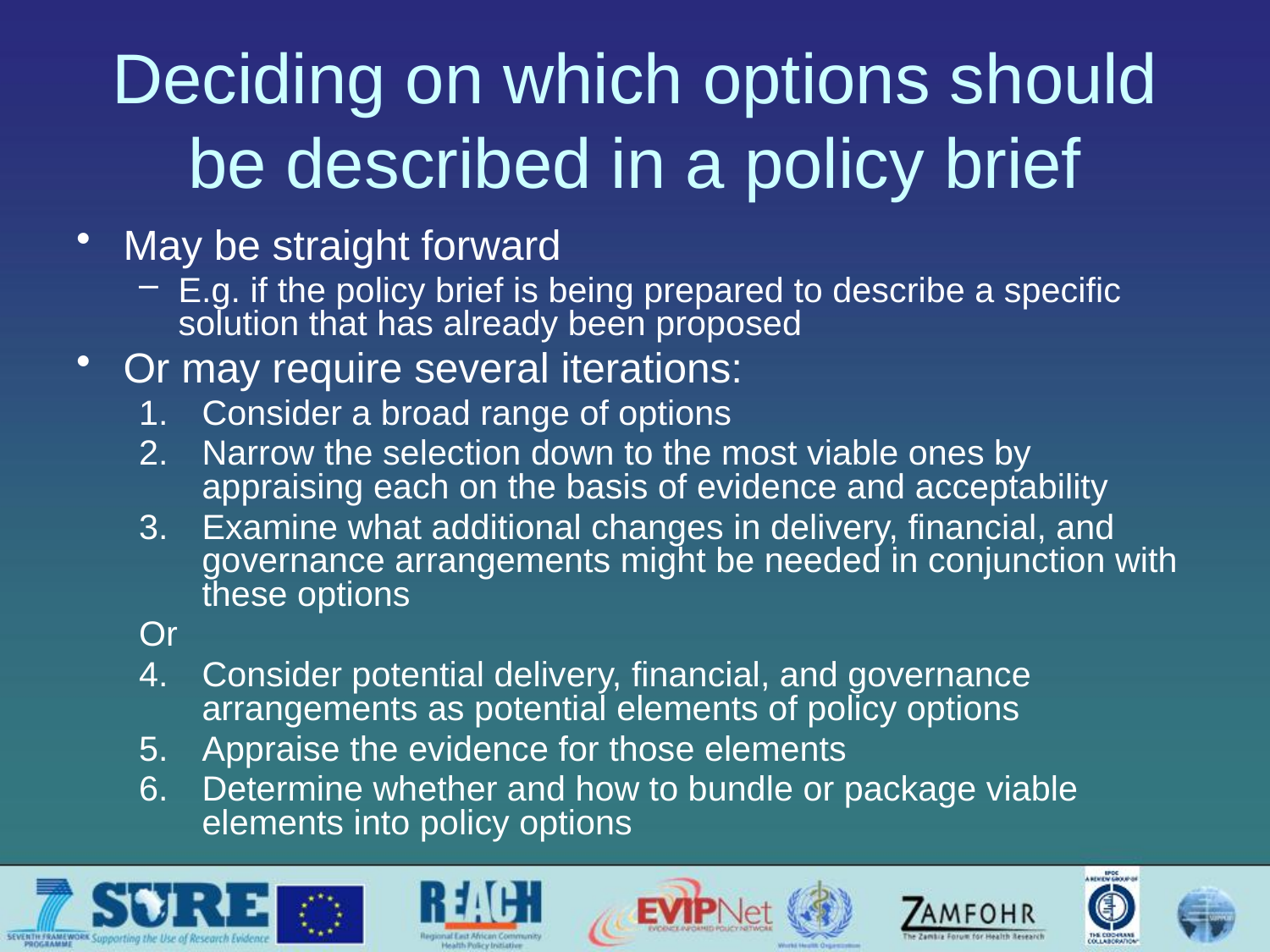

# Deciding on which options should be described in a policy brief
May be straight forward
E.g. if the policy brief is being prepared to describe a specific solution that has already been proposed
Or may require several iterations:
Consider a broad range of options
Narrow the selection down to the most viable ones by appraising each on the basis of evidence and acceptability
Examine what additional changes in delivery, financial, and governance arrangements might be needed in conjunction with these options
Or
Consider potential delivery, financial, and governance arrangements as potential elements of policy options
Appraise the evidence for those elements
Determine whether and how to bundle or package viable elements into policy options